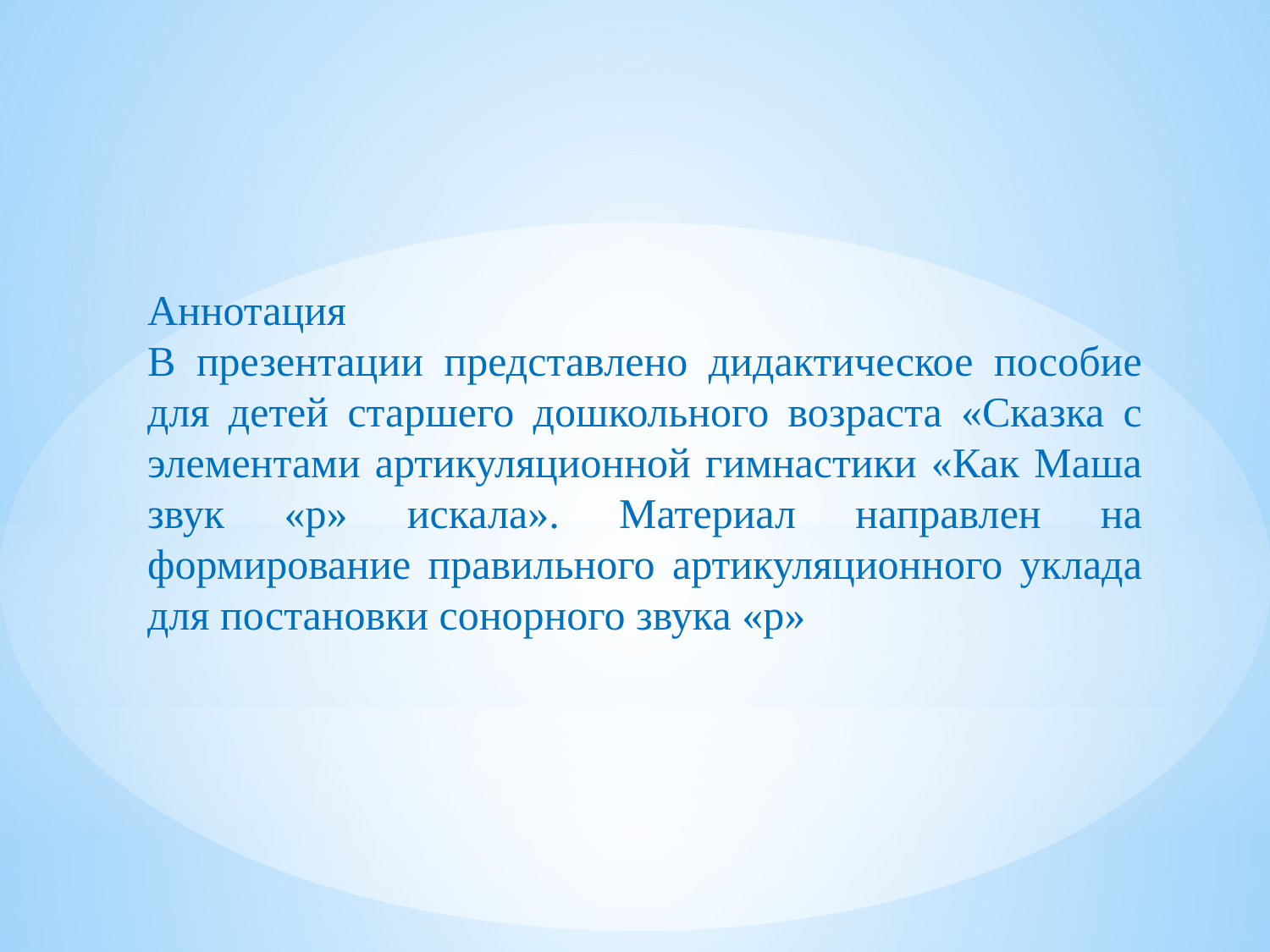

Аннотация
В презентации представлено дидактическое пособие для детей старшего дошкольного возраста «Сказка с элементами артикуляционной гимнастики «Как Маша звук «р» искала». Материал направлен на формирование правильного артикуляционного уклада для постановки сонорного звука «р»